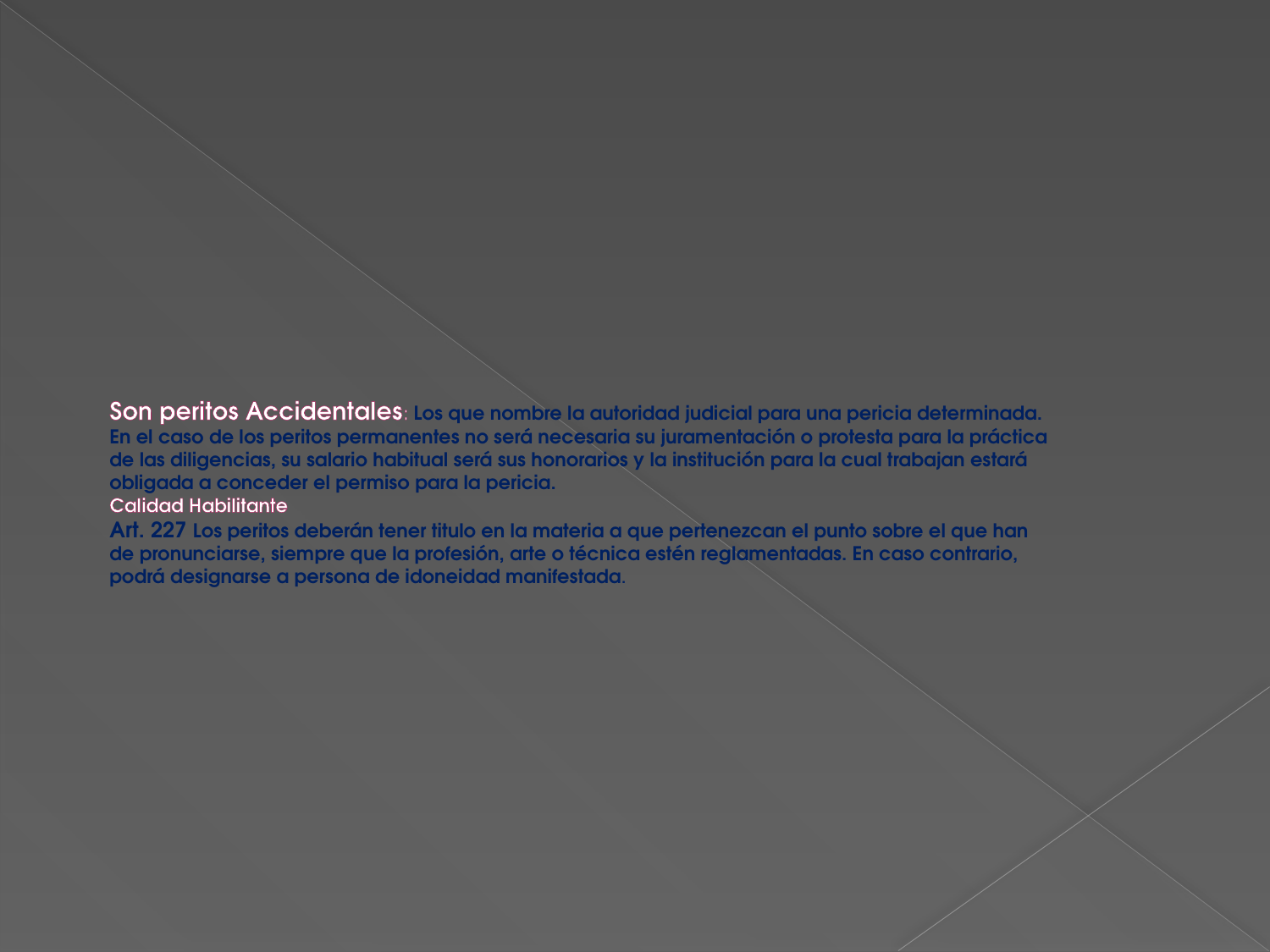

# Son peritos Accidentales: Los que nombre la autoridad judicial para una pericia determinada. En el caso de los peritos permanentes no será necesaria su juramentación o protesta para la práctica de las diligencias, su salario habitual será sus honorarios y la institución para la cual trabajan estará obligada a conceder el permiso para la pericia. Calidad Habilitante Art. 227 Los peritos deberán tener titulo en la materia a que pertenezcan el punto sobre el que han de pronunciarse, siempre que la profesión, arte o técnica estén reglamentadas. En caso contrario, podrá designarse a persona de idoneidad manifestada.